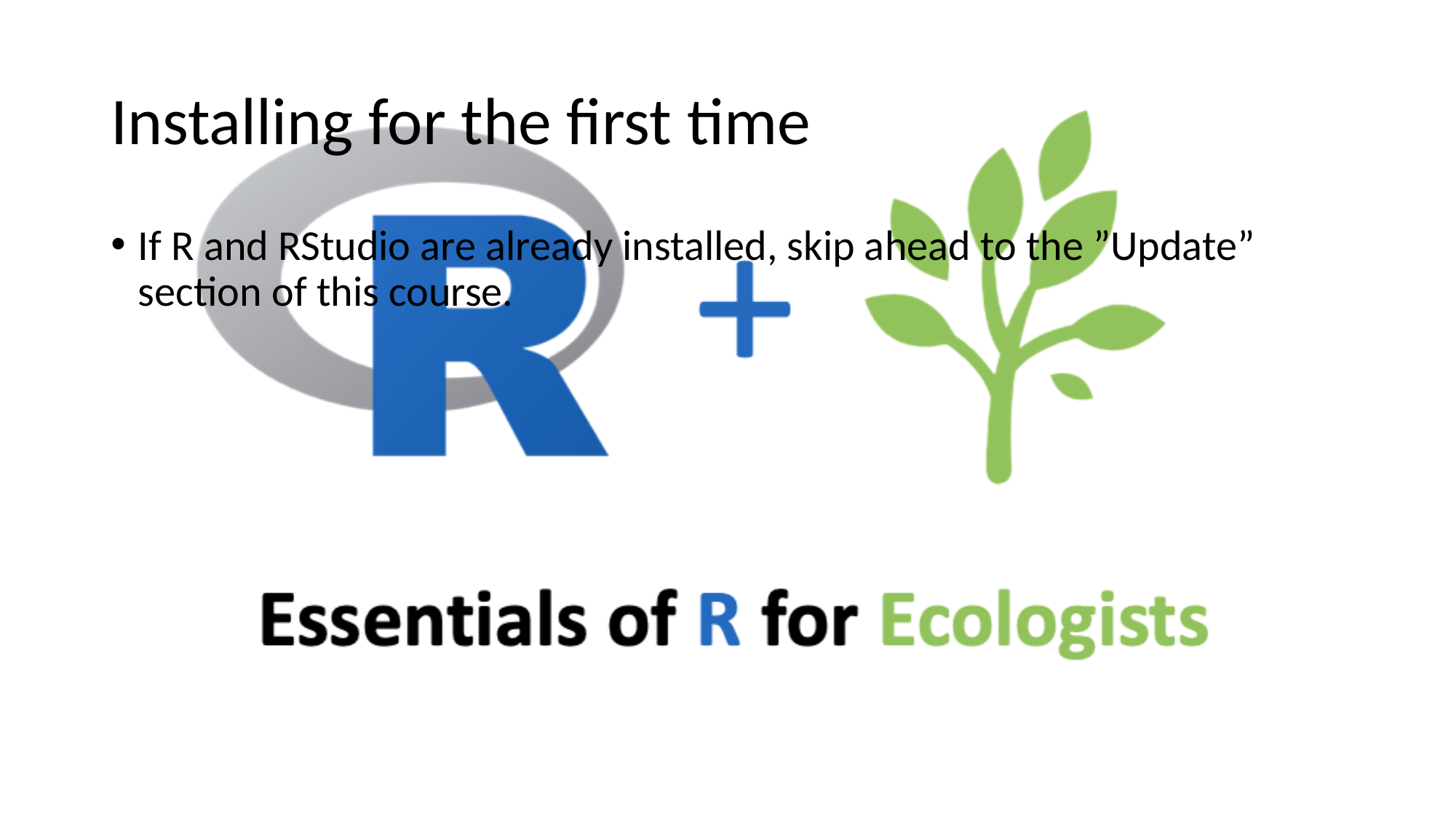

# Installing for the first time
If R and RStudio are already installed, skip ahead to the ”Update” section of this course.